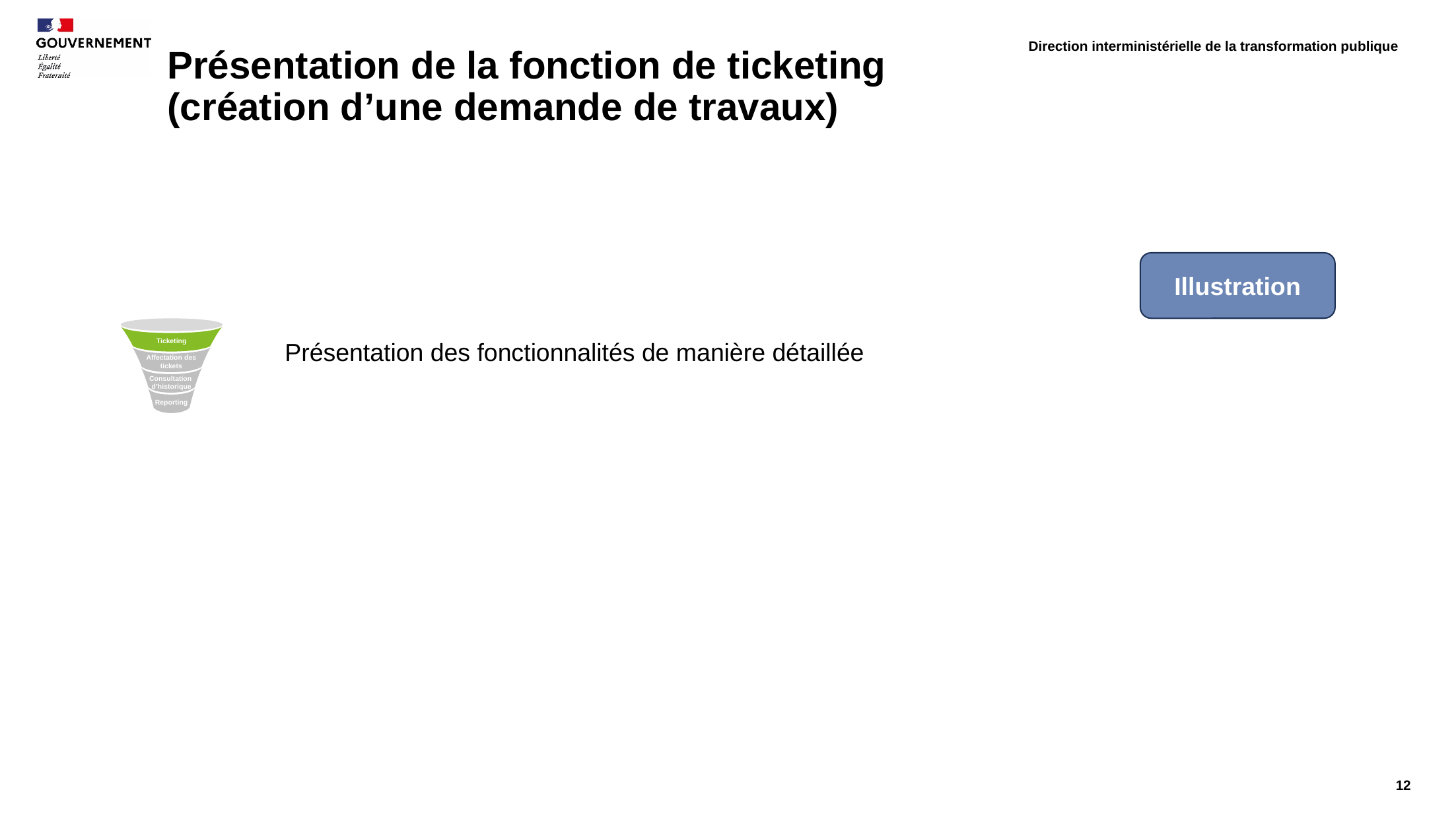

# Présentation de la fonction de ticketing (création d’une demande de travaux)
Illustration

Ticketing
Affectation des tickets
Consultation
d’historique
Reporting
Présentation des fonctionnalités de manière détaillée